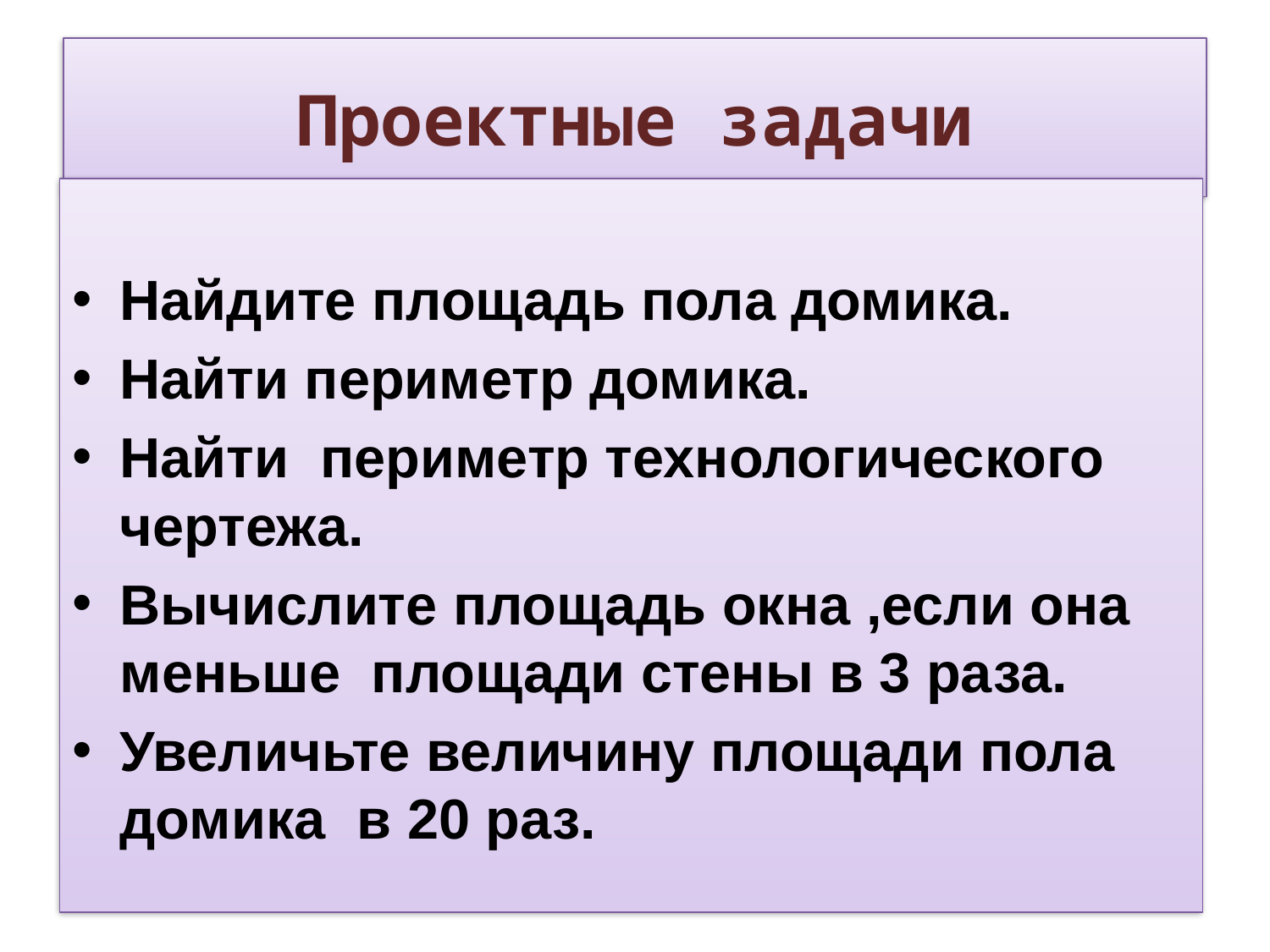

# Проектные задачи

Найдите площадь пола домика.
Найти периметр домика.
Найти  периметр технологического чертежа.
Вычислите площадь окна ,если она меньше  площади стены в 3 раза.
Увеличьте величину площади пола домика  в 20 раз.